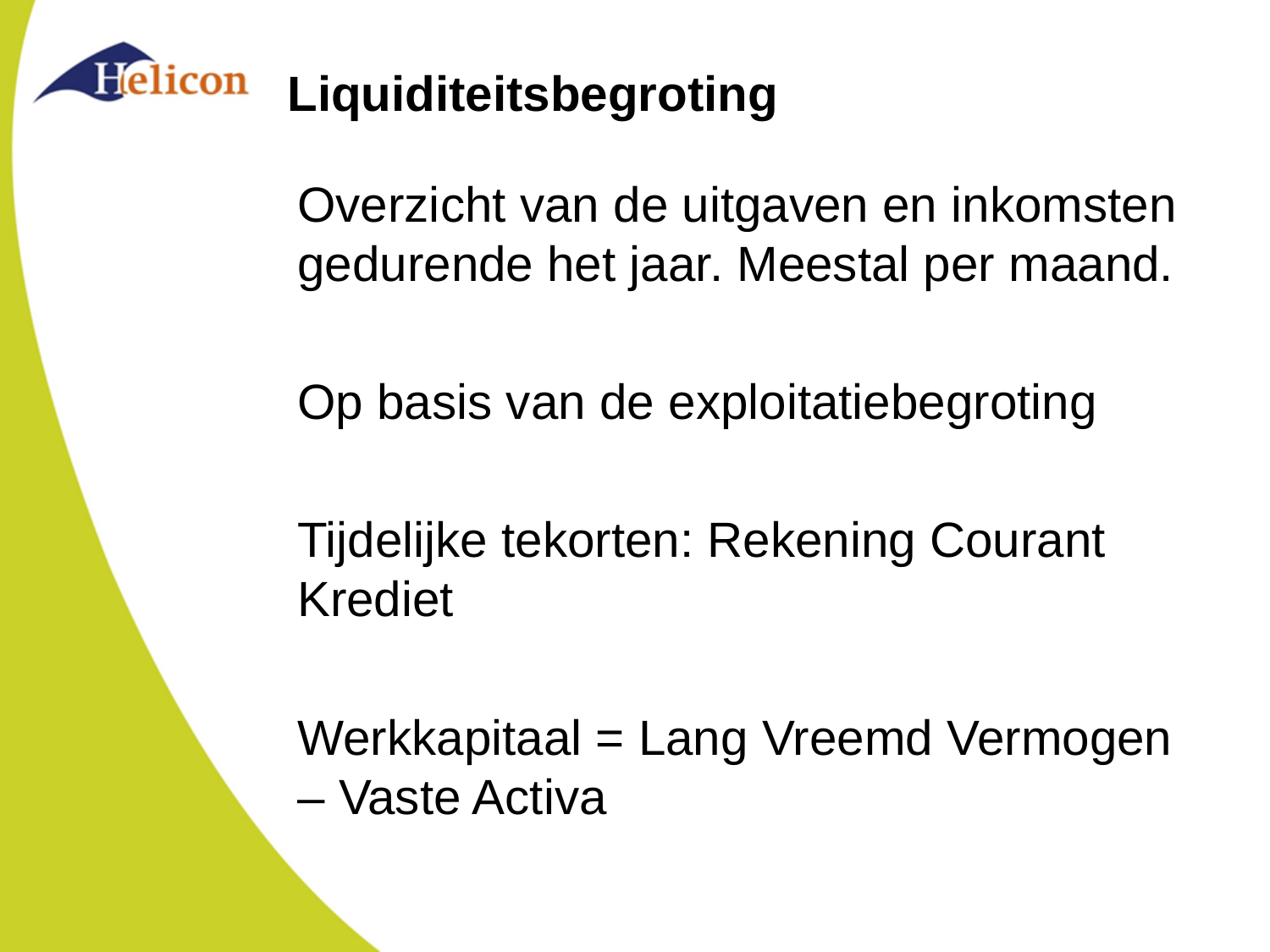

# Liquiditeitsbegroting
Overzicht van de uitgaven en inkomsten gedurende het jaar. Meestal per maand.

Op basis van de exploitatiebegroting

Tijdelijke tekorten: Rekening Courant Krediet

Werkkapitaal = Lang Vreemd Vermogen – Vaste Activa